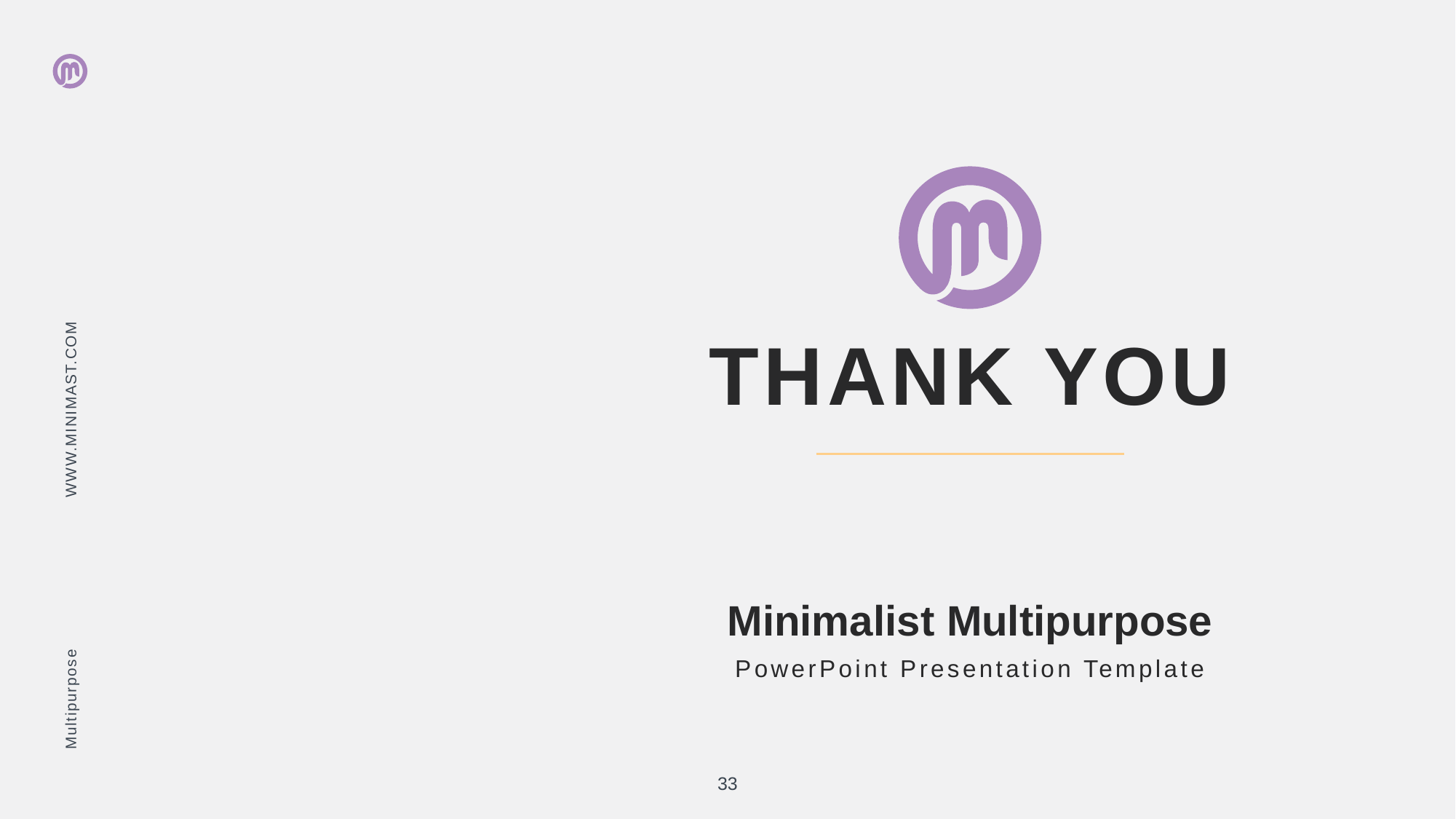

WWW.MINIMAST.COM
Multipurpose

THANK YOU
Minimalist Multipurpose
PowerPoint Presentation Template